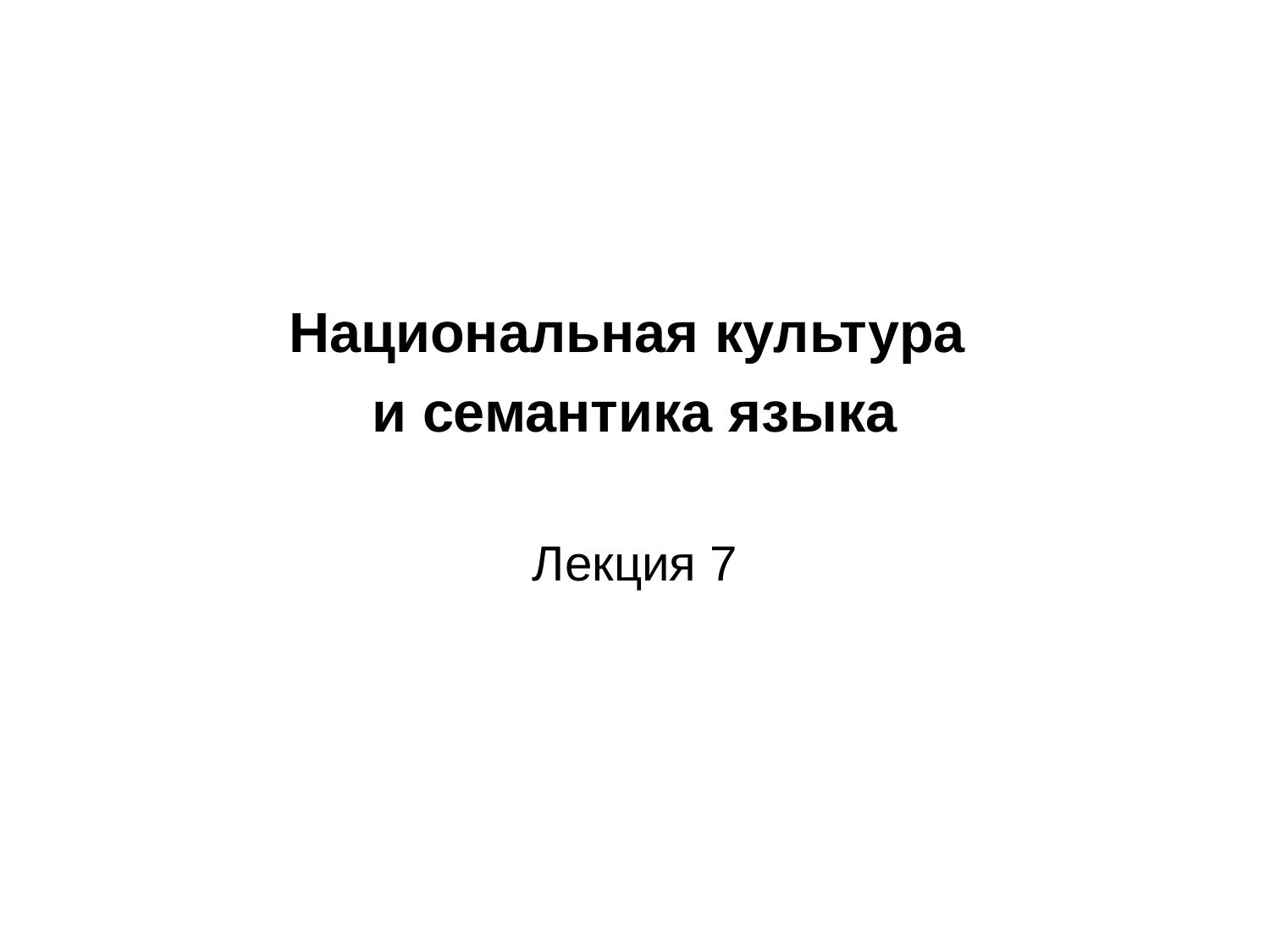

#
Национальная культура
и семантика языка

Лекция 7